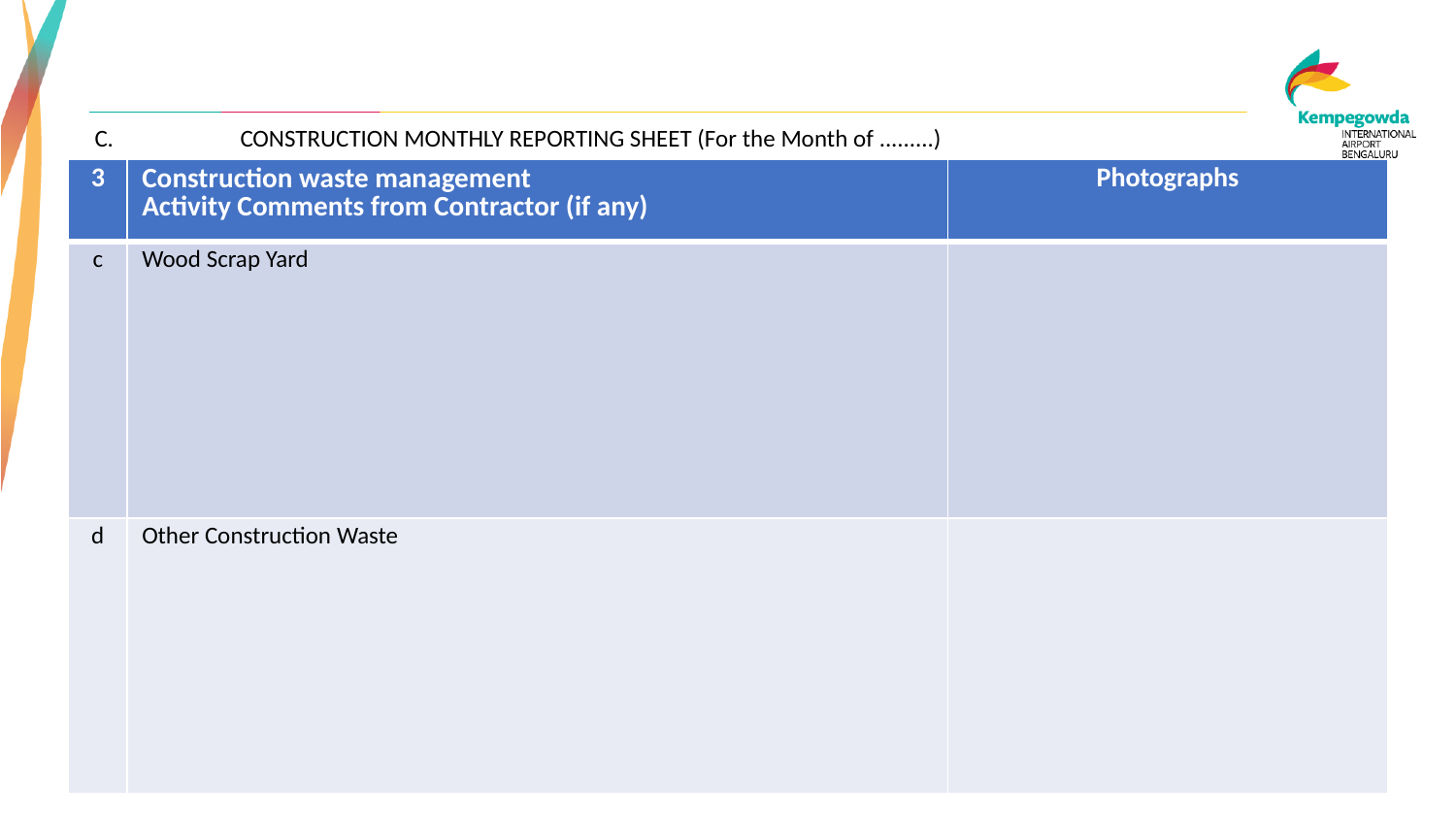

C.	CONSTRUCTION MONTHLY REPORTING SHEET (For the Month of .........)
| 3 | Construction waste management Activity Comments from Contractor (if any) | Photographs |
| --- | --- | --- |
| c | Wood Scrap Yard |  |
| d | Other Construction Waste |  |